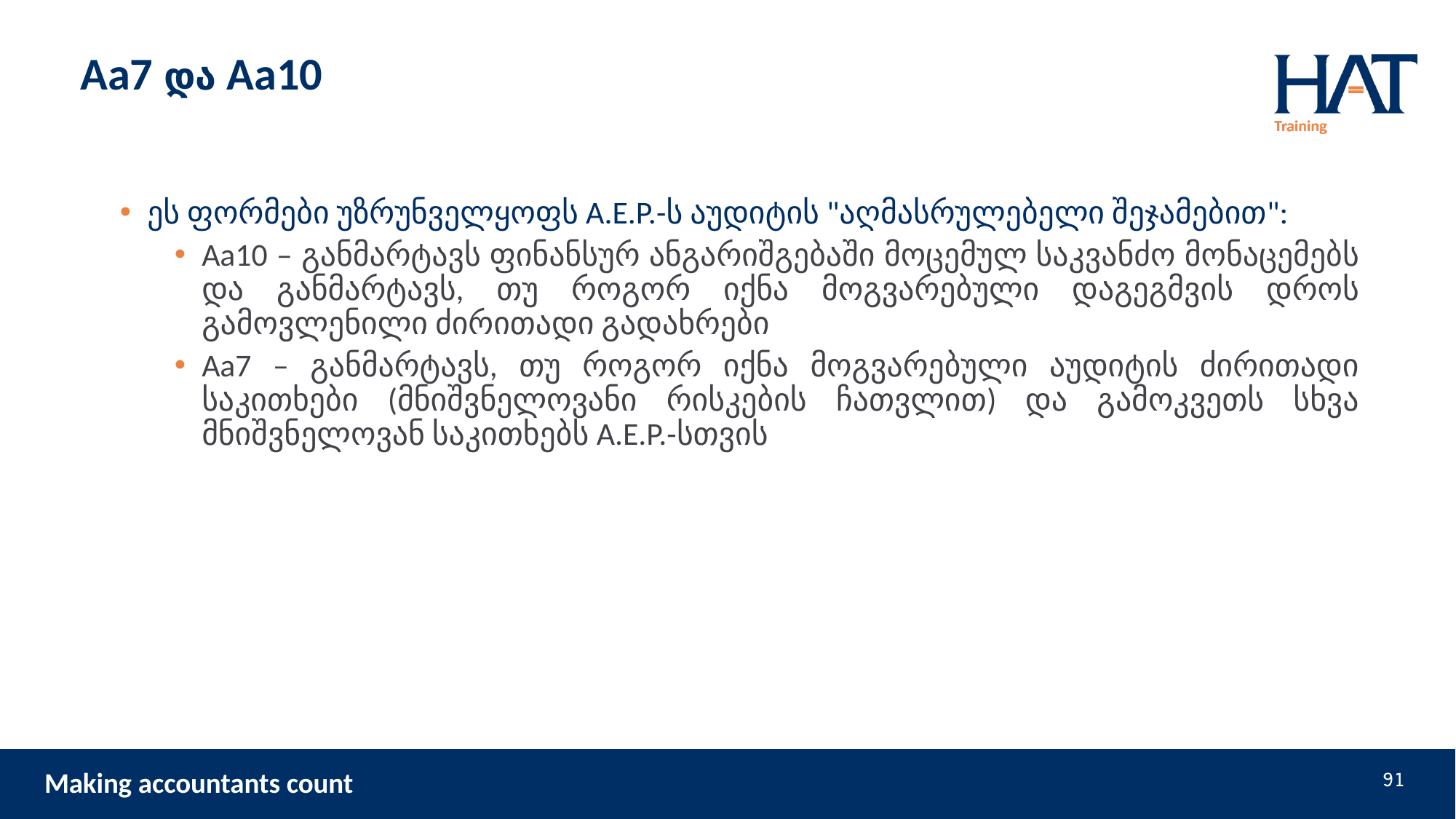

# Aa7 და Aa10
ეს ფორმები უზრუნველყოფს A.E.P.-ს აუდიტის "აღმასრულებელი შეჯამებით":
Aa10 – განმარტავს ფინანსურ ანგარიშგებაში მოცემულ საკვანძო მონაცემებს და განმარტავს, თუ როგორ იქნა მოგვარებული დაგეგმვის დროს გამოვლენილი ძირითადი გადახრები
Aa7 – განმარტავს, თუ როგორ იქნა მოგვარებული აუდიტის ძირითადი საკითხები (მნიშვნელოვანი რისკების ჩათვლით) და გამოკვეთს სხვა მნიშვნელოვან საკითხებს A.E.P.-სთვის
91